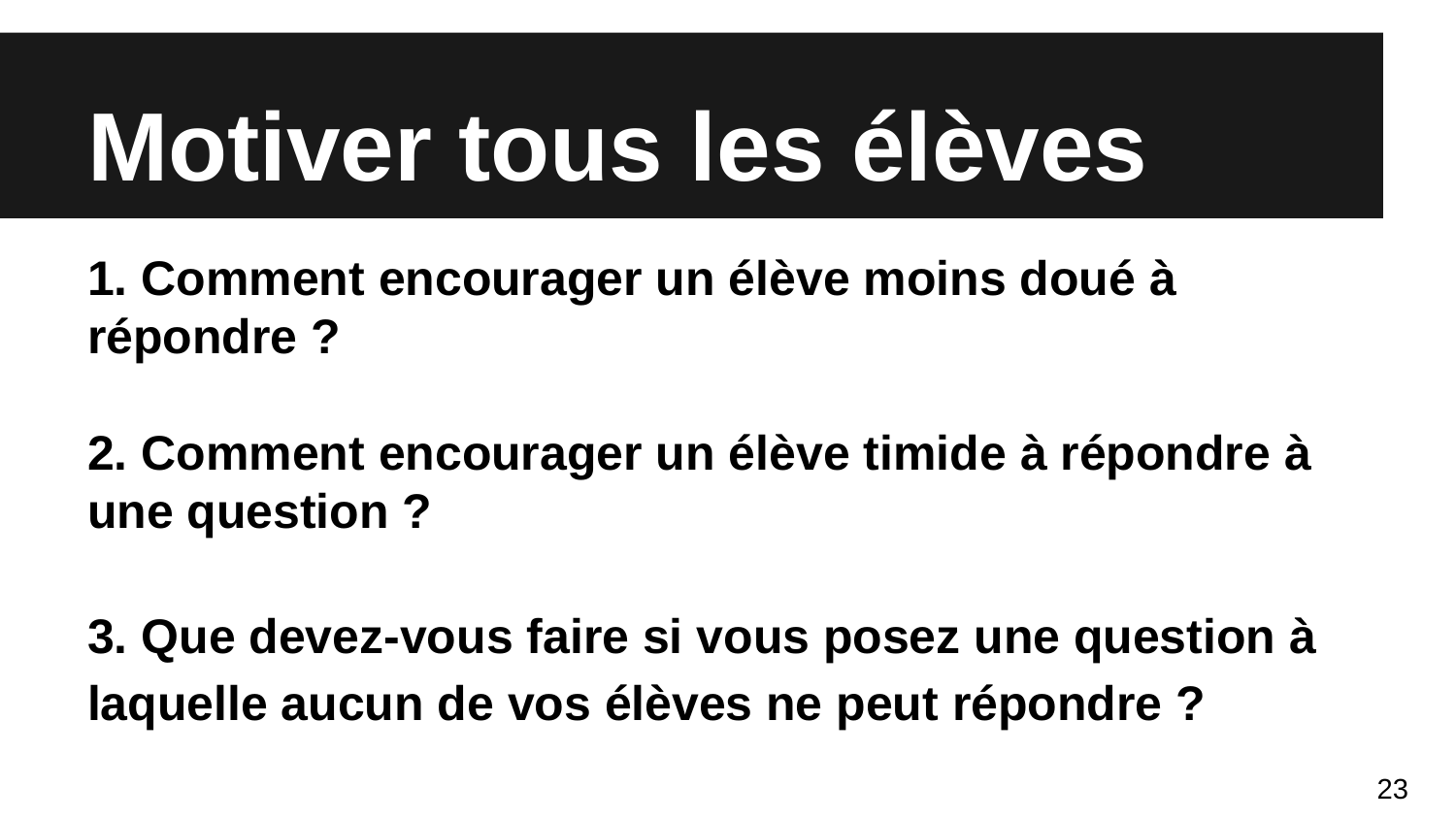

# Motiver tous les élèves
1. Comment encourager un élève moins doué à répondre ?

2. Comment encourager un élève timide à répondre à une question ?

3. Que devez-vous faire si vous posez une question à laquelle aucun de vos élèves ne peut répondre ?
23